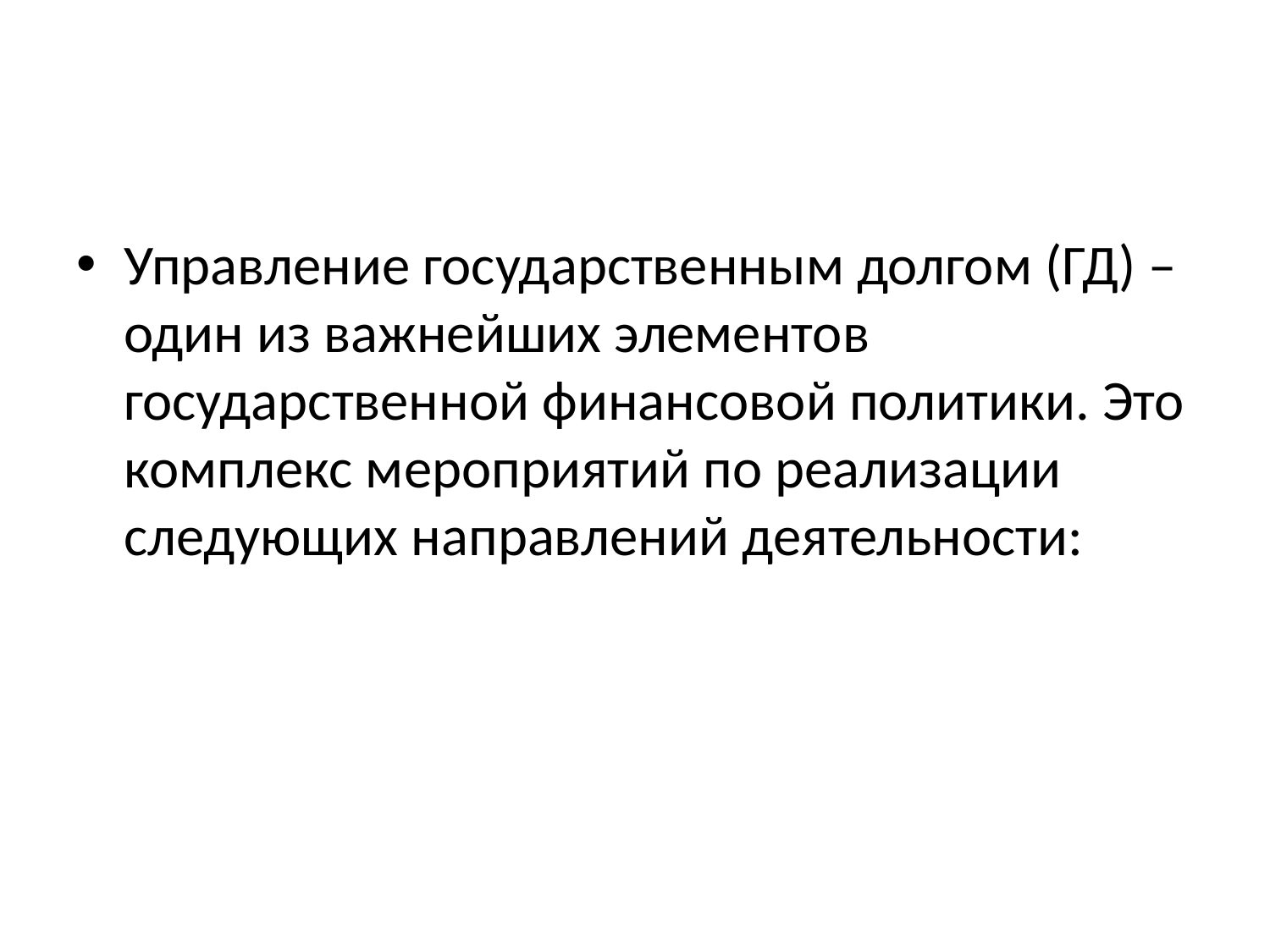

#
Управление государственным долгом (ГД) – один из важнейших элементов государственной финансовой политики. Это комплекс мероприятий по реализации следующих направлений деятельности: